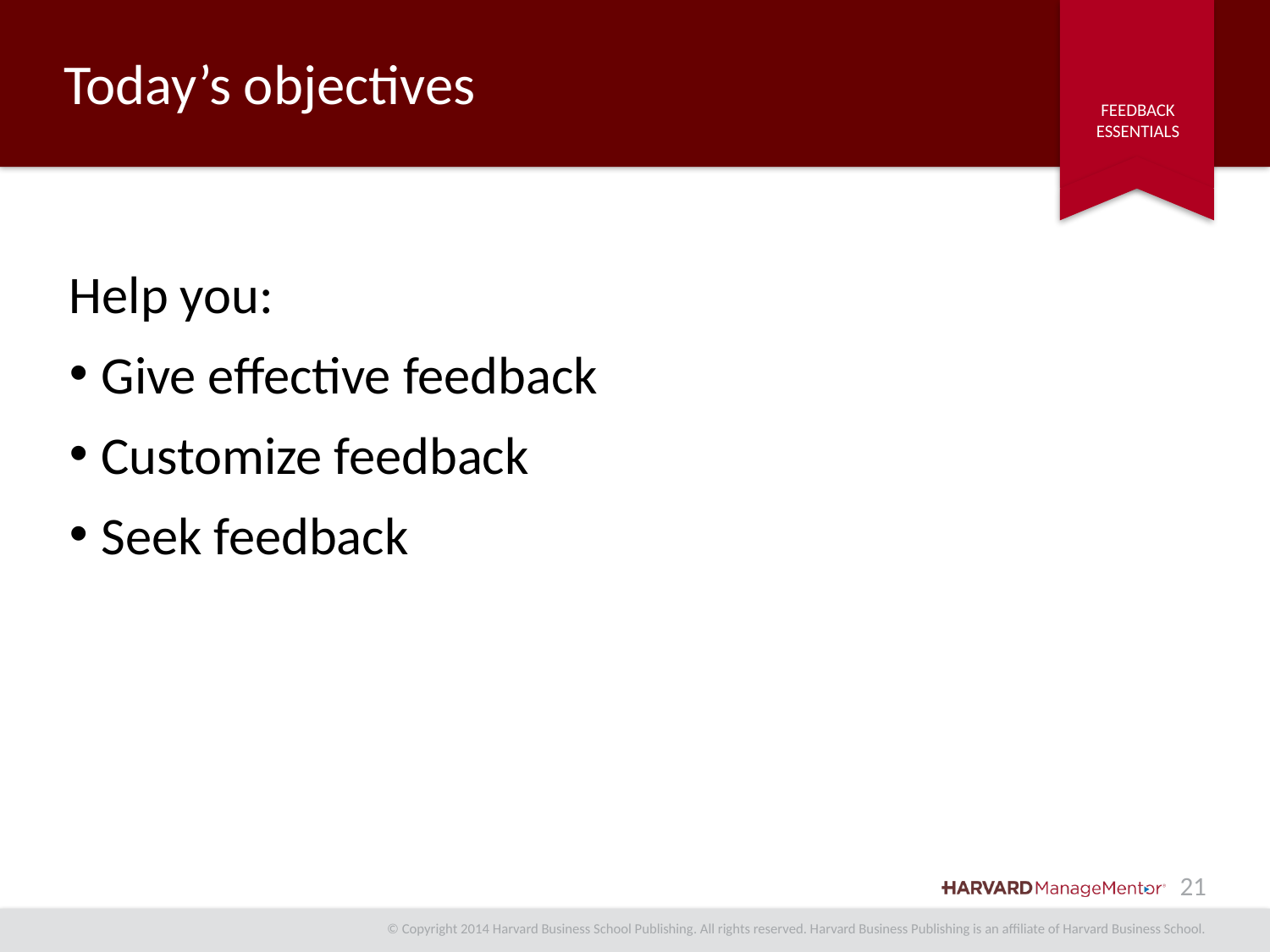

# Today’s objectives
Help you:
Give effective feedback
Customize feedback
Seek feedback